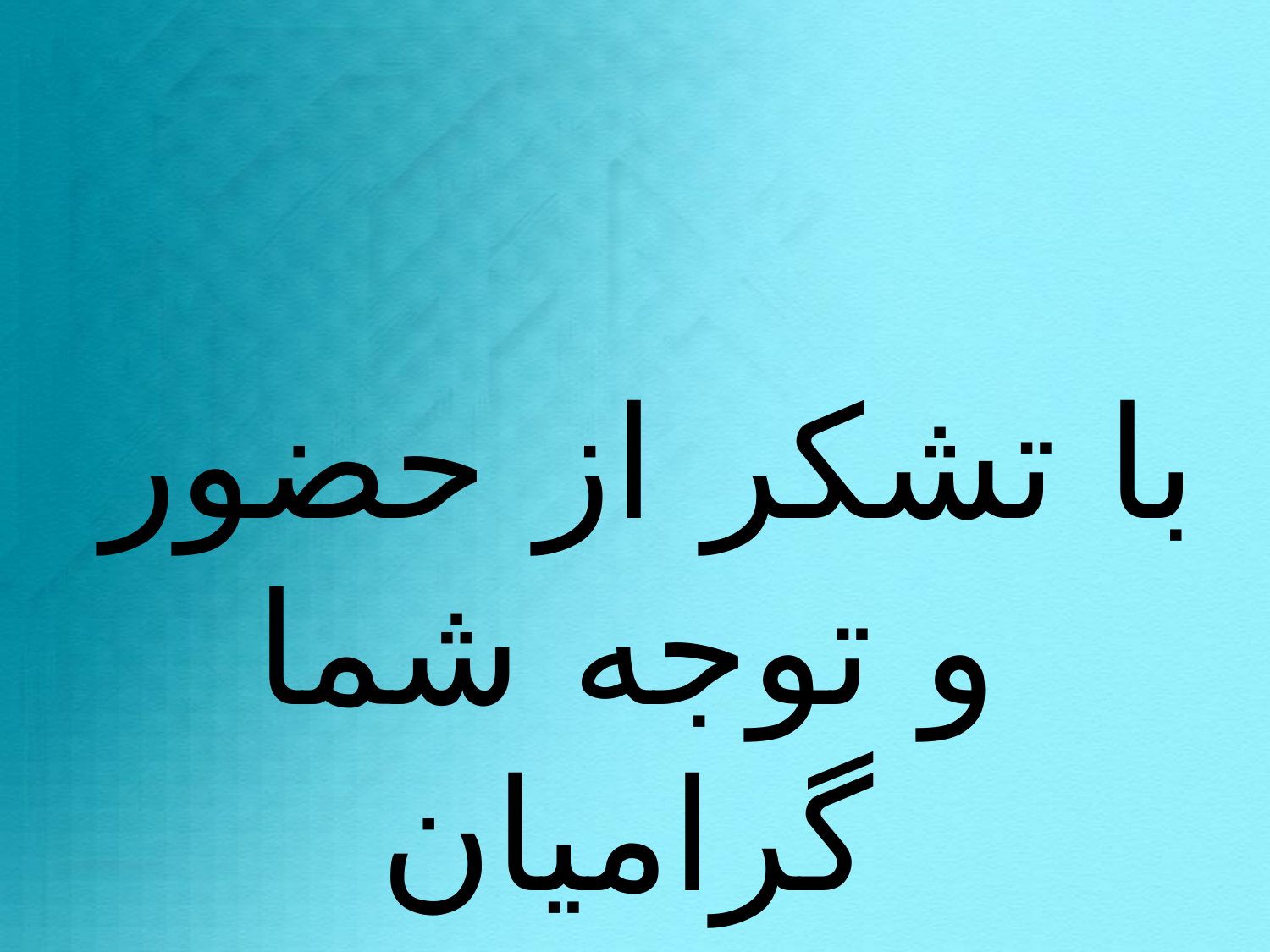

با تشکر از حضور و توجه شما گرامیان